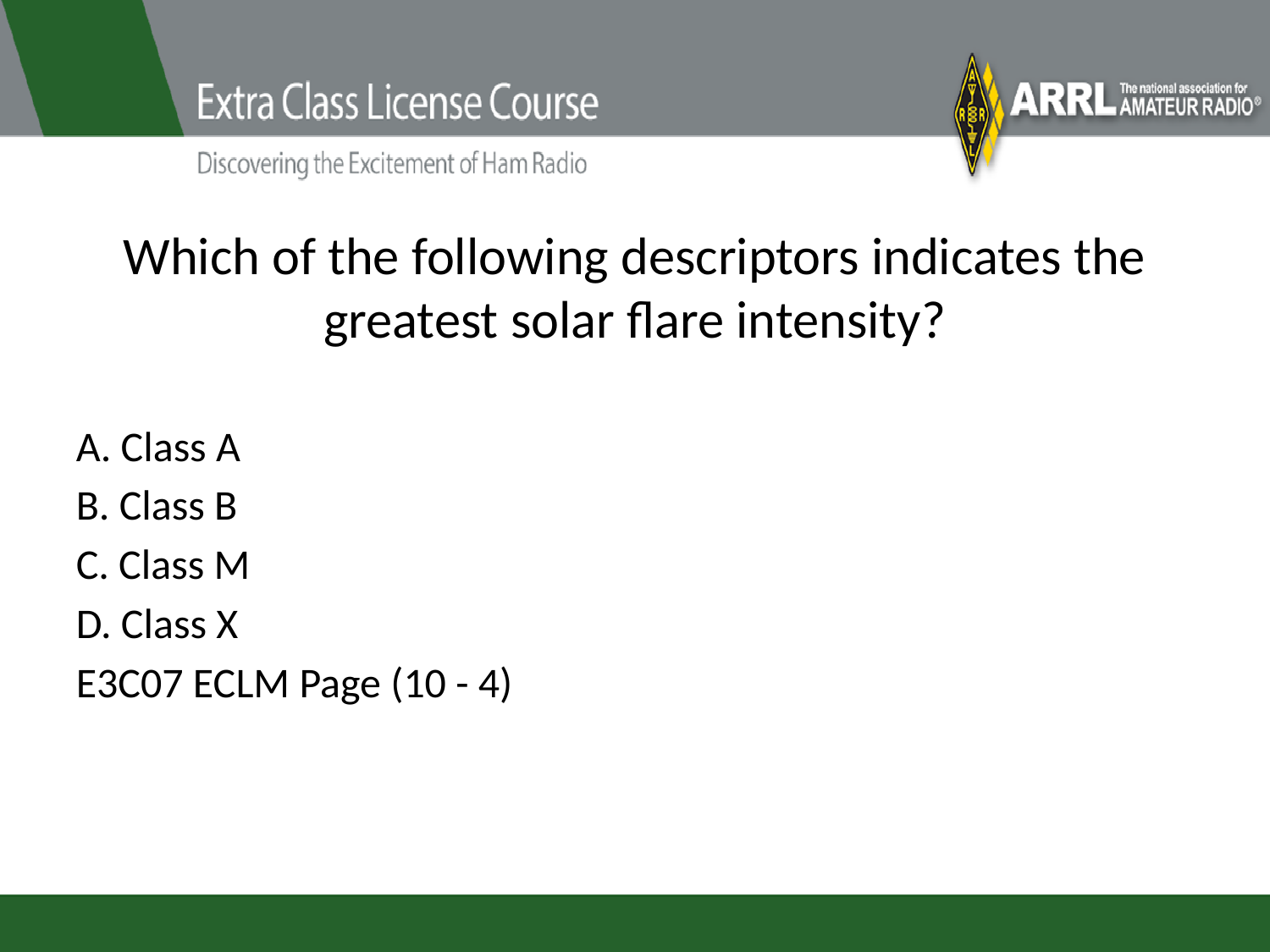

# Which of the following descriptors indicates the greatest solar flare intensity?
A. Class A
B. Class B
C. Class M
D. Class X
E3C07 ECLM Page (10 - 4)